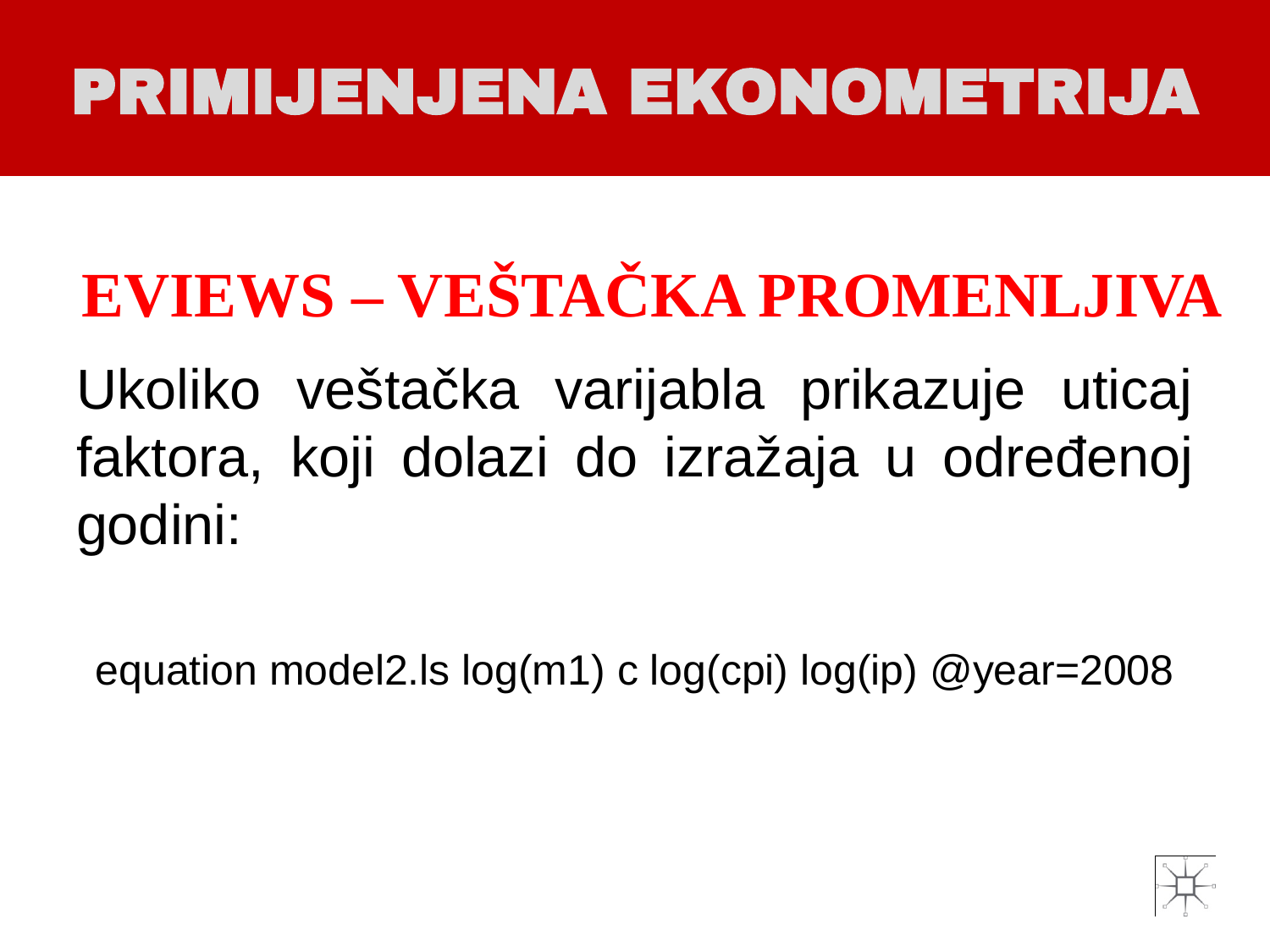

PRIMIJENJENA EKONOMETRIJA
# EVIEWS – VEŠTAČKA PROMENLJIVA
Ukoliko veštačka varijabla prikazuje uticaj faktora, koji dolazi do izražaja u određenoj godini:

equation model2.ls log(m1) c log(cpi) log(ip) @year=2008